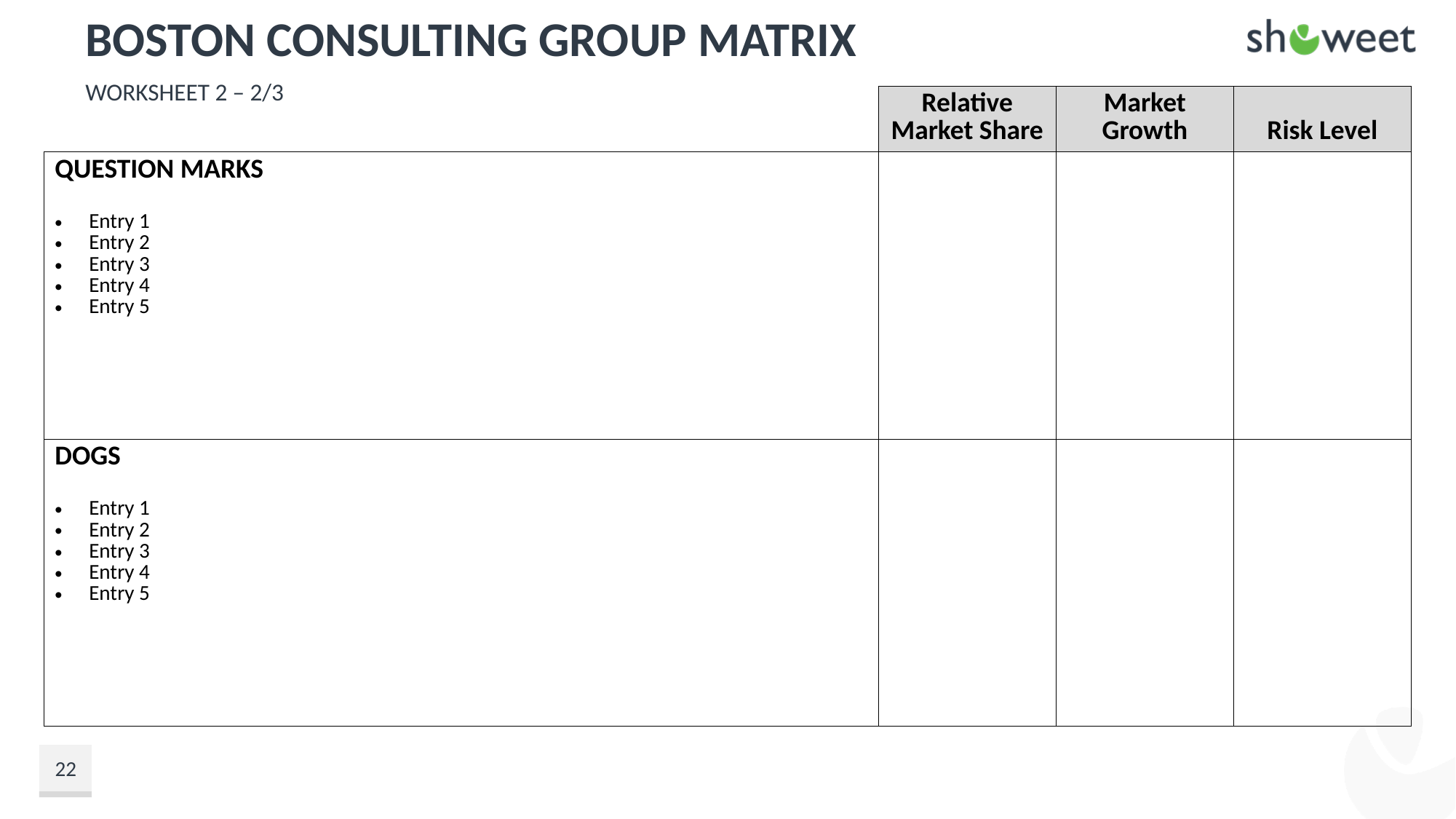

# Boston Consulting Group Matrix
Worksheet 2 – 2/3
|  | Relative Market Share | Market Growth | Risk Level |
| --- | --- | --- | --- |
| QUESTION MARKS Entry 1 Entry 2 Entry 3 Entry 4 Entry 5 |  |  |  |
| DOGS Entry 1 Entry 2 Entry 3 Entry 4 Entry 5 |  |  |  |